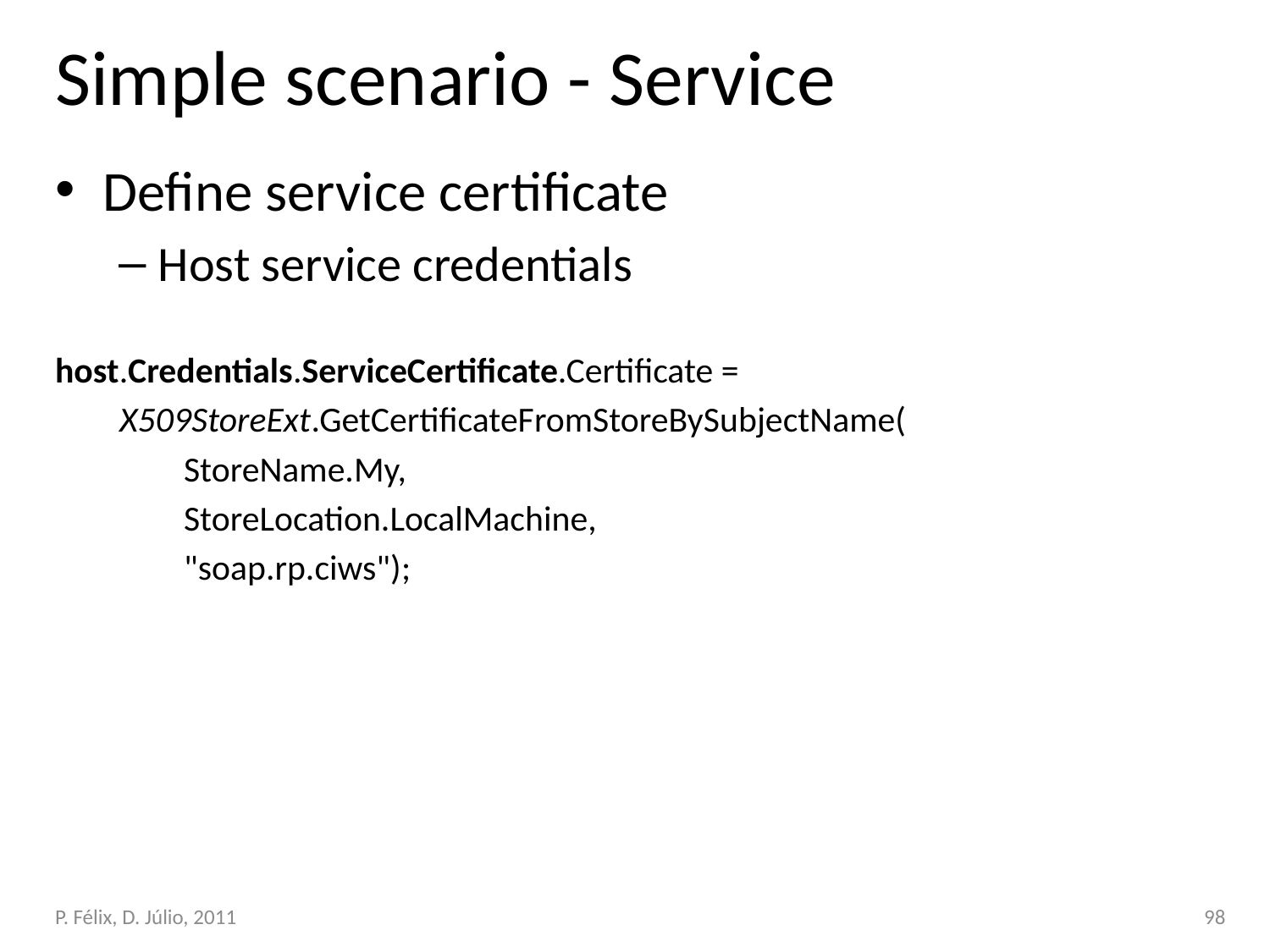

# Simple scenario - Service
Define service certificate
Host service credentials

host.Credentials.ServiceCertificate.Certificate =
        X509StoreExt.GetCertificateFromStoreBySubjectName(
                StoreName.My,
                StoreLocation.LocalMachine,
                "soap.rp.ciws");

P. Félix, D. Júlio, 2011
98